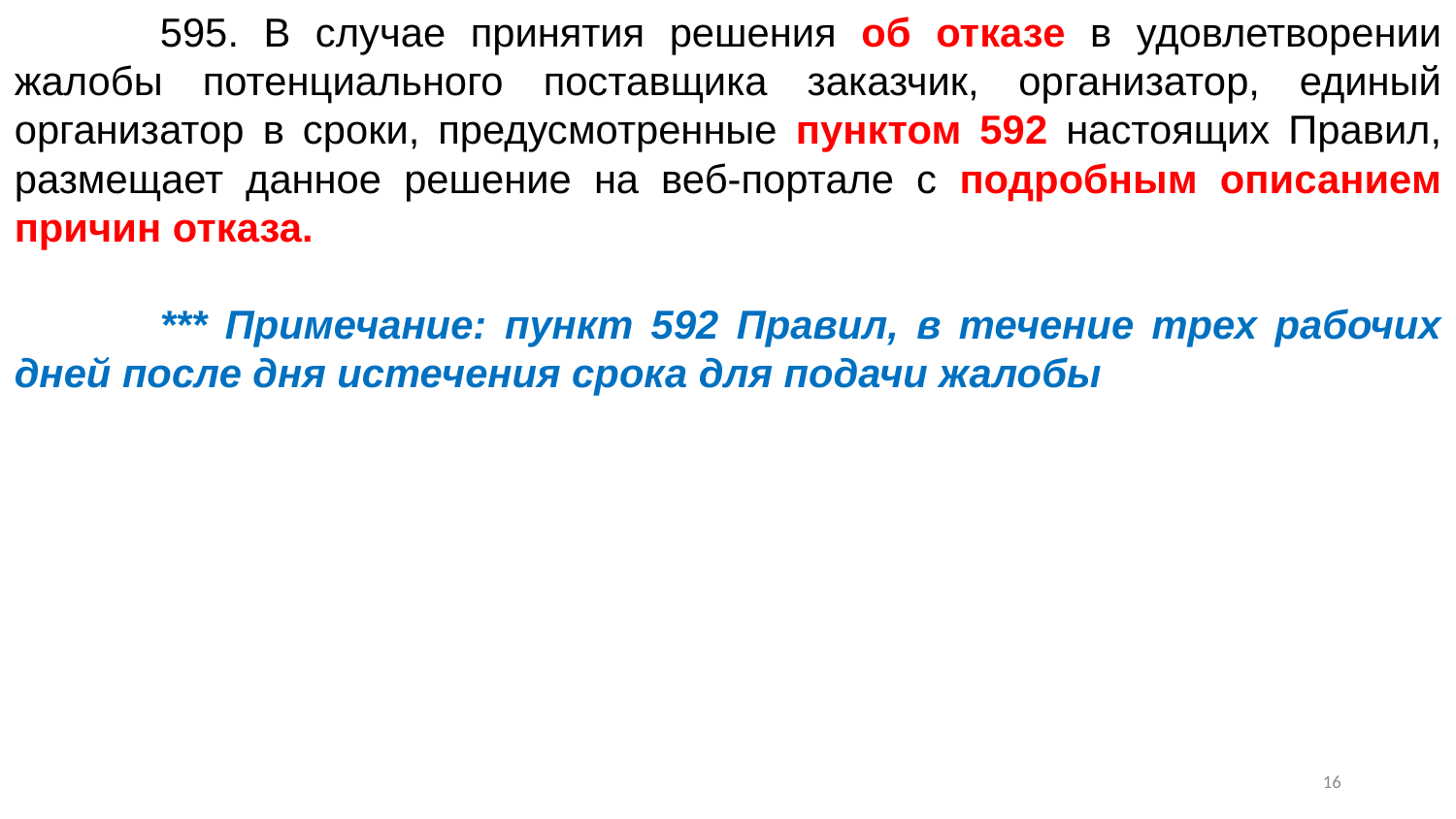

595. В случае принятия решения об отказе в удовлетворении жалобы потенциального поставщика заказчик, организатор, единый организатор в сроки, предусмотренные пунктом 592 настоящих Правил, размещает данное решение на веб-портале с подробным описанием причин отказа.

	*** Примечание: пункт 592 Правил, в течение трех рабочих дней после дня истечения срока для подачи жалобы
16